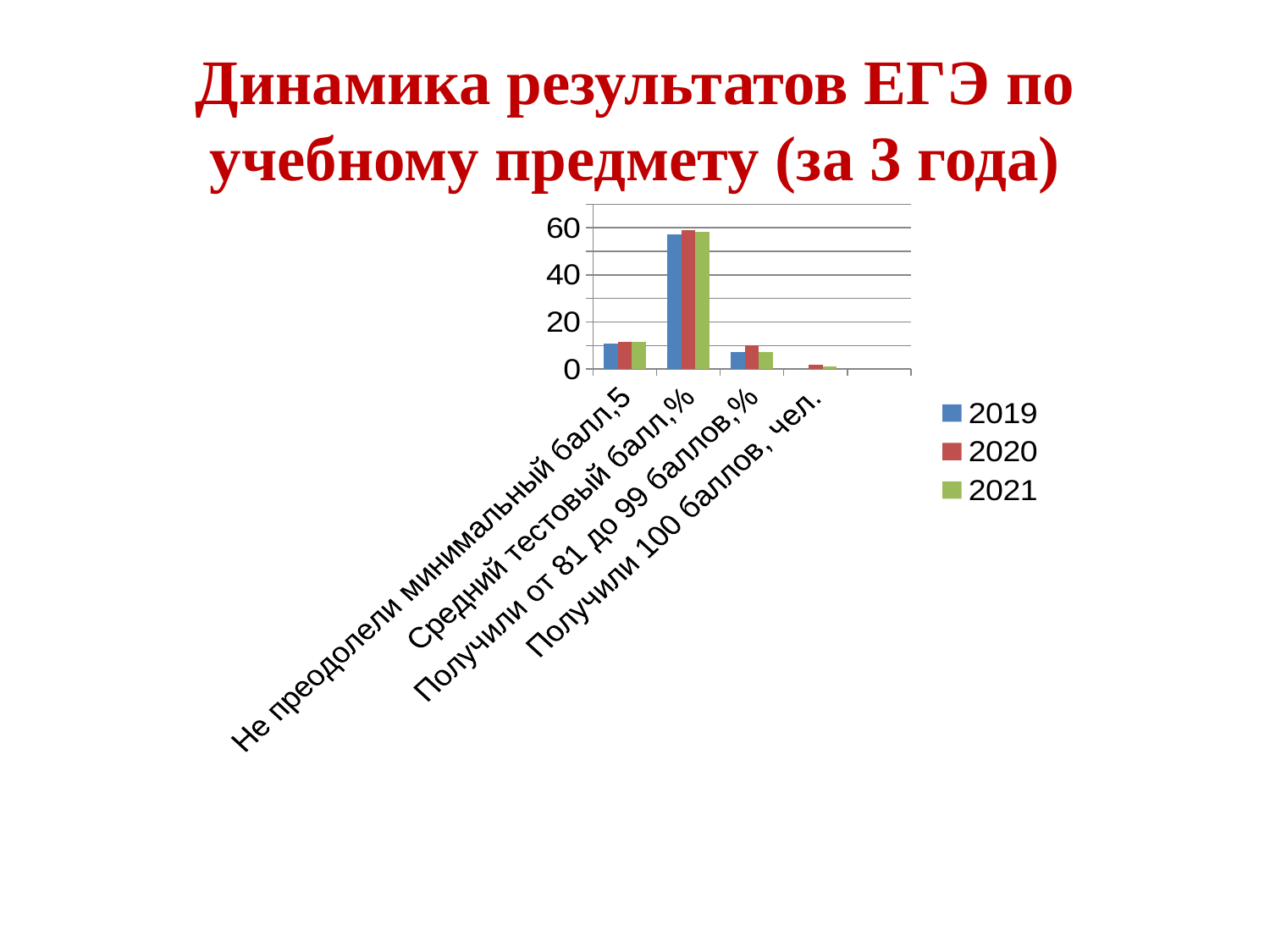

Динамика результатов ЕГЭ по учебному предмету (за 3 года)

### Chart

| Category | 2019 | 2020 | 2021 |
|---|---|---|---|
| Не преодолели минимальный балл,5 | 10.95 | 11.74 | 11.64 |
| Средний тестовый балл,% | 57.24 | 59.07 | 58.28 |
| Получили от 81 до 99 баллов,% | 7.3 | 9.98 | 7.24 |
| Получили 100 баллов, чел. | 0.0 | 2.0 | 1.0 |